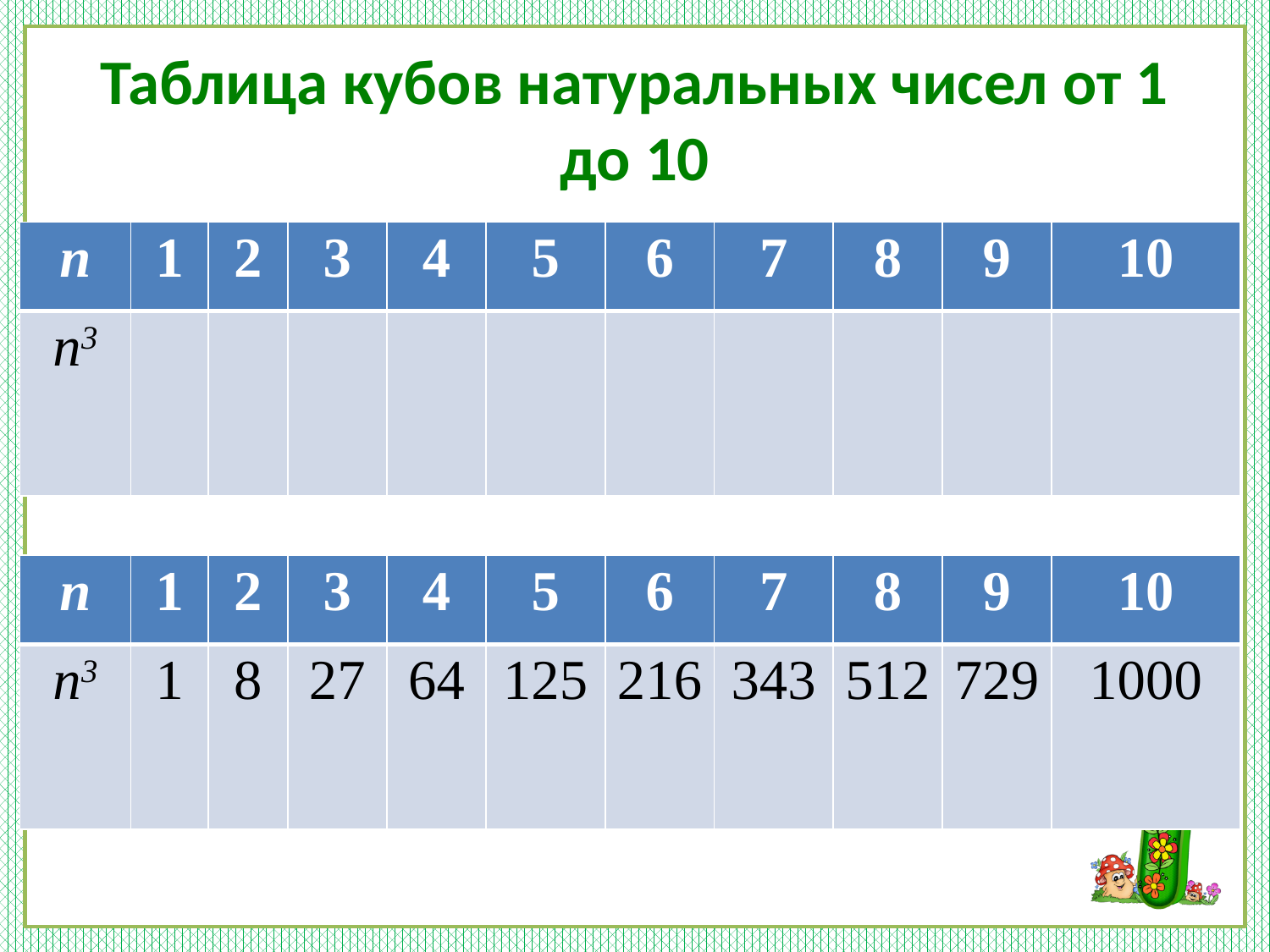

# Таблица кубов натуральных чисел от 1 до 10
| n | 1 | 2 | 3 | 4 | 5 | 6 | 7 | 8 | 9 | 10 |
| --- | --- | --- | --- | --- | --- | --- | --- | --- | --- | --- |
| n3 |  |  |  |  |  |  |  |  |  |  |
| n | 1 | 2 | 3 | 4 | 5 | 6 | 7 | 8 | 9 | 10 |
| --- | --- | --- | --- | --- | --- | --- | --- | --- | --- | --- |
| n3 | 1 | 8 | 27 | 64 | 125 | 216 | 343 | 512 | 729 | 1000 |